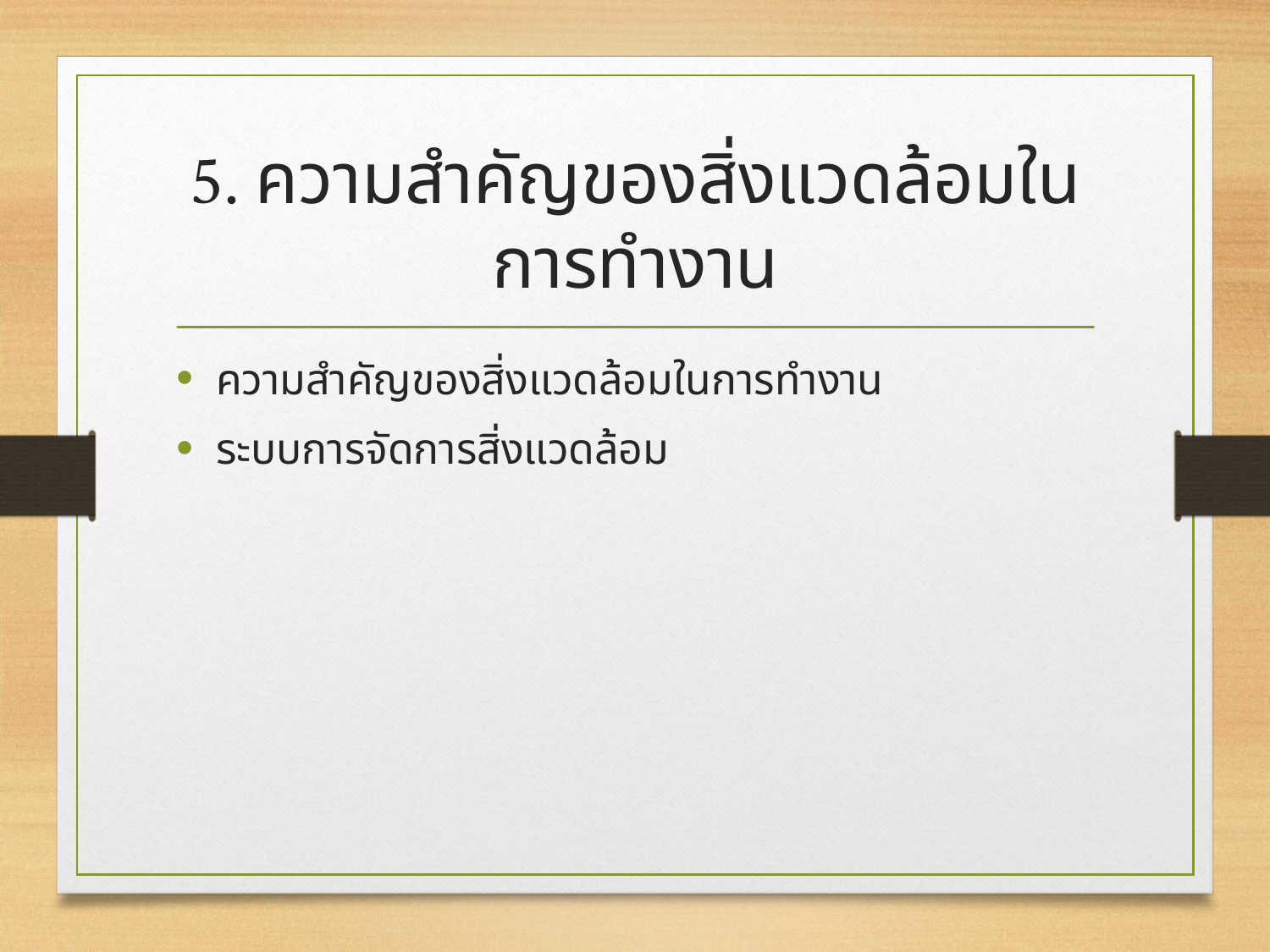

# 5. ความสำคัญของสิ่งแวดล้อมในการทำงาน
ความสำคัญของสิ่งแวดล้อมในการทำงาน
ระบบการจัดการสิ่งแวดล้อม